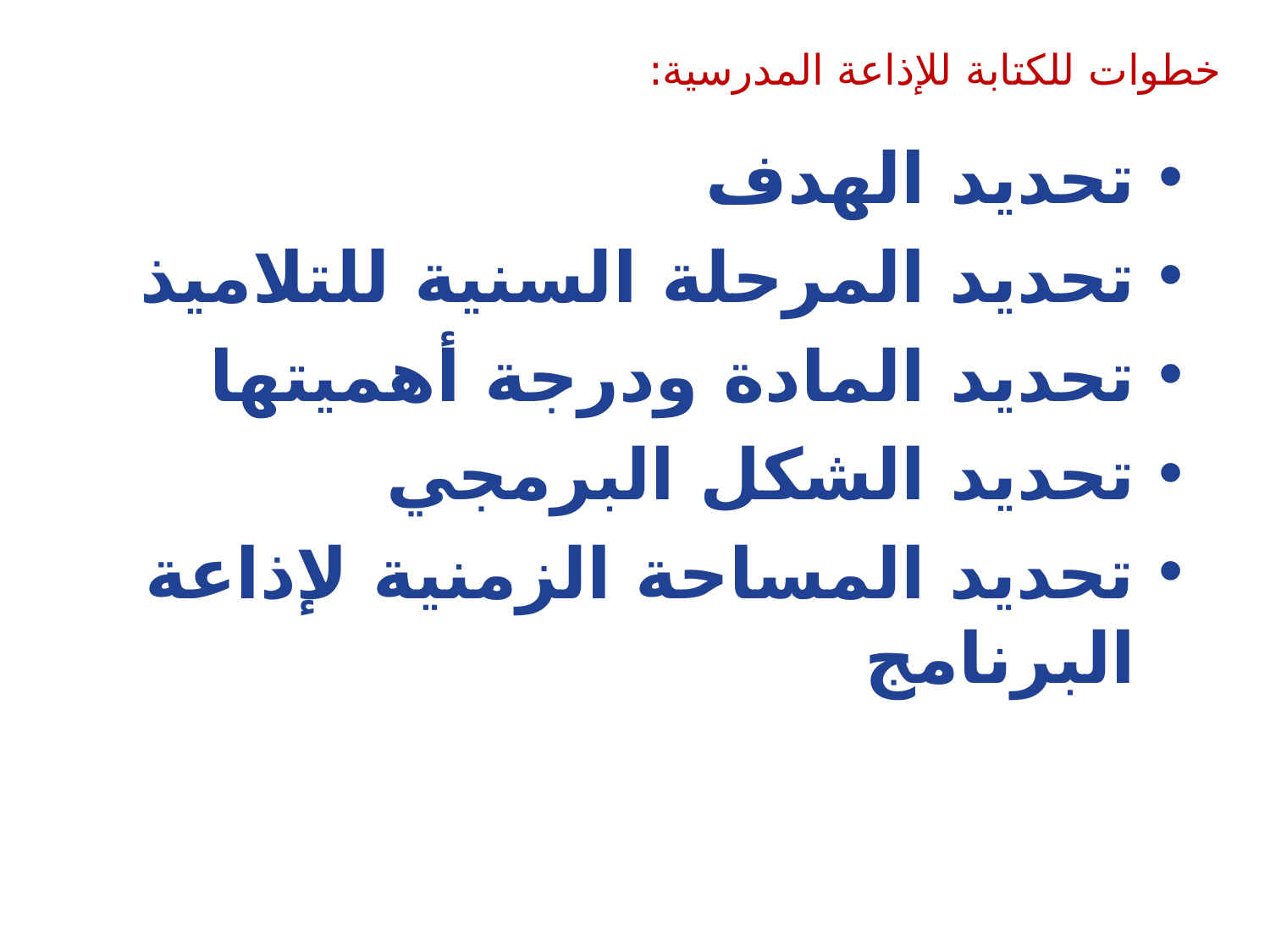

# خطوات للكتابة للإذاعة المدرسية:
تحديد الهدف
تحديد المرحلة السنية للتلاميذ
تحديد المادة ودرجة أهميتها
تحديد الشكل البرمجي
تحديد المساحة الزمنية لإذاعة البرنامج